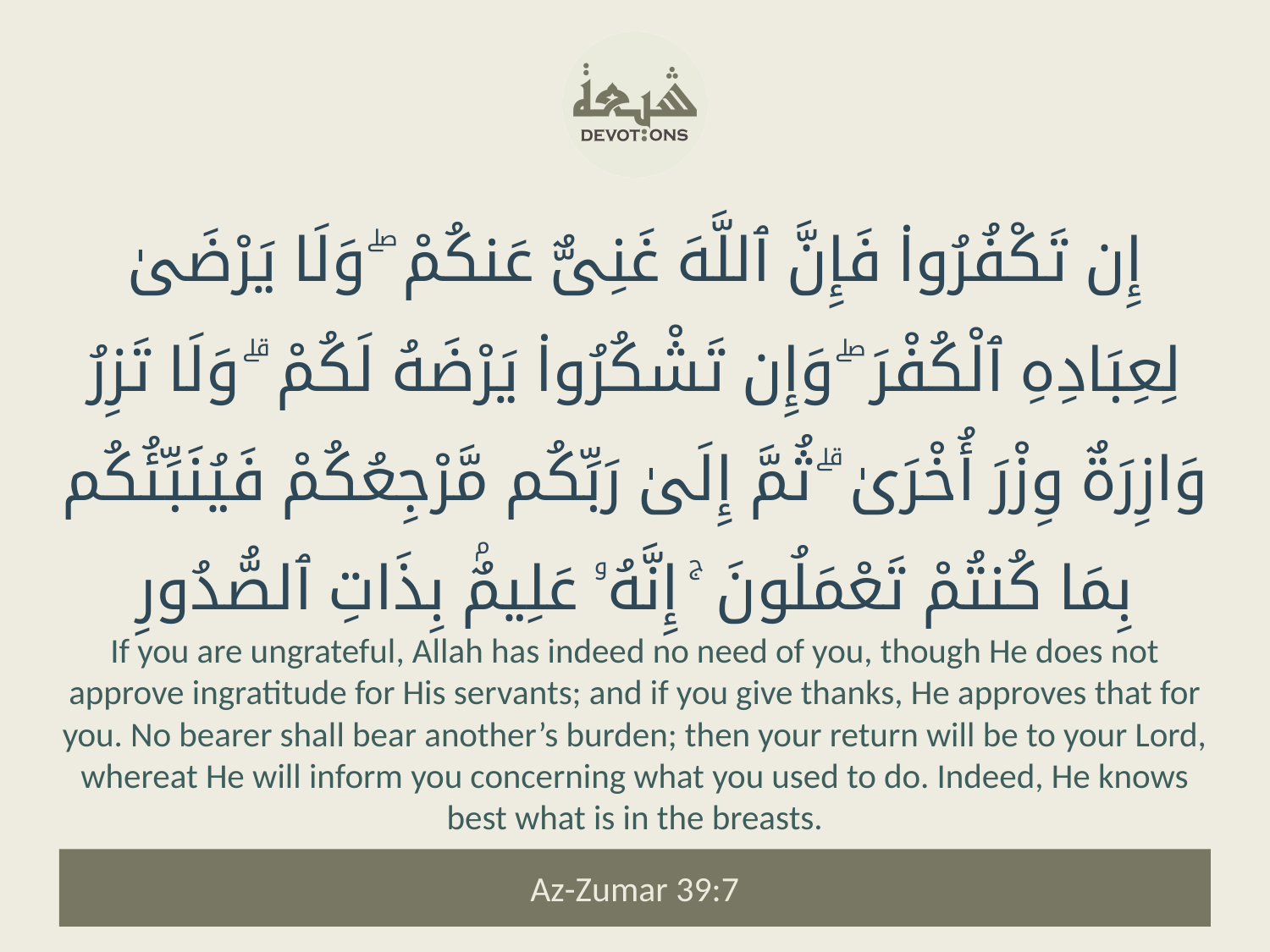

إِن تَكْفُرُوا۟ فَإِنَّ ٱللَّهَ غَنِىٌّ عَنكُمْ ۖ وَلَا يَرْضَىٰ لِعِبَادِهِ ٱلْكُفْرَ ۖ وَإِن تَشْكُرُوا۟ يَرْضَهُ لَكُمْ ۗ وَلَا تَزِرُ وَازِرَةٌ وِزْرَ أُخْرَىٰ ۗ ثُمَّ إِلَىٰ رَبِّكُم مَّرْجِعُكُمْ فَيُنَبِّئُكُم بِمَا كُنتُمْ تَعْمَلُونَ ۚ إِنَّهُۥ عَلِيمٌۢ بِذَاتِ ٱلصُّدُورِ
If you are ungrateful, Allah has indeed no need of you, though He does not approve ingratitude for His servants; and if you give thanks, He approves that for you. No bearer shall bear another’s burden; then your return will be to your Lord, whereat He will inform you concerning what you used to do. Indeed, He knows best what is in the breasts.
Az-Zumar 39:7